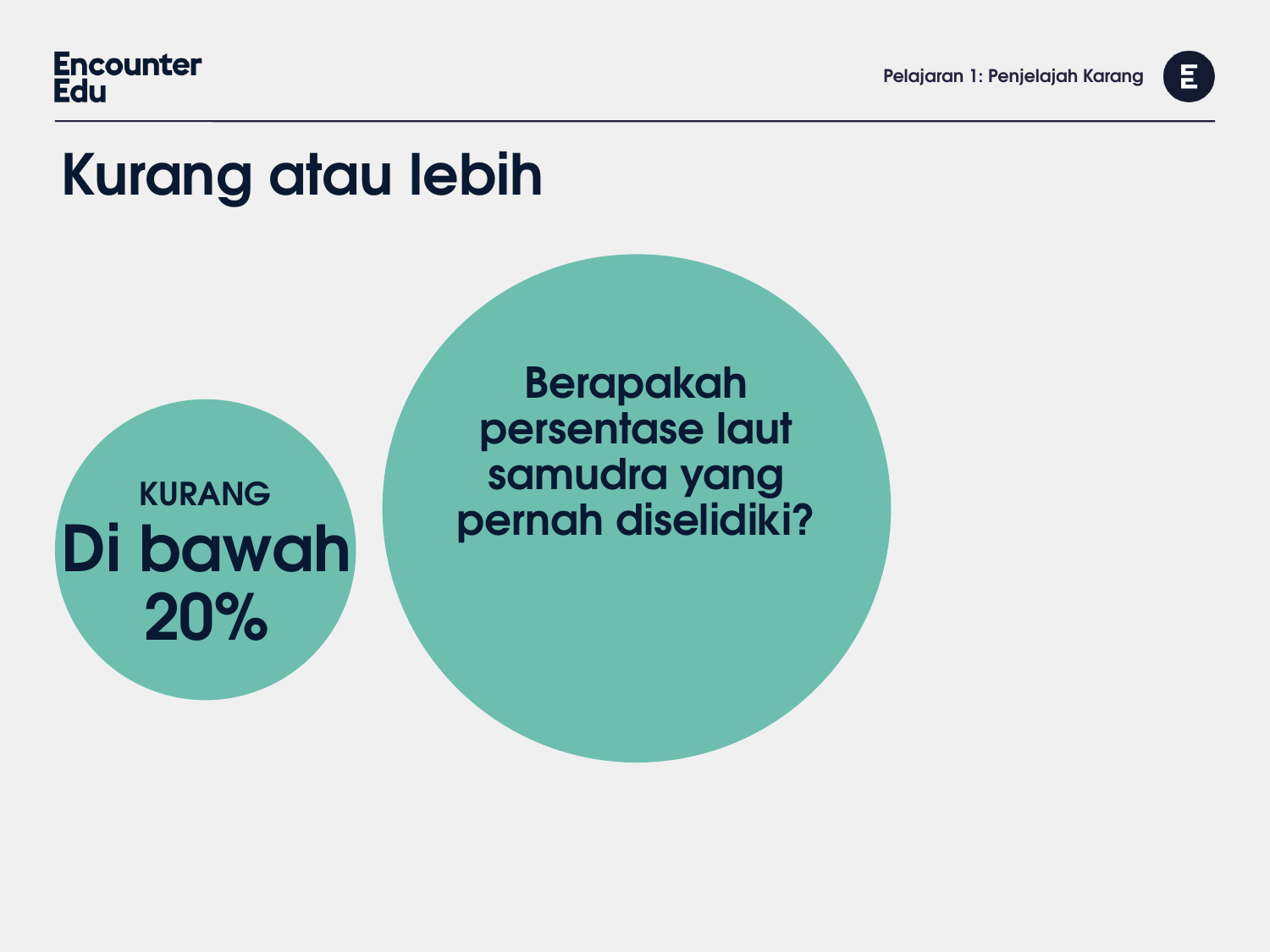

# Pelajaran 1: Penjelajah Karang
Kurang atau lebih
Berapakah persentase laut samudra yang pernah diselidiki?

KURANG
Di bawah 20%